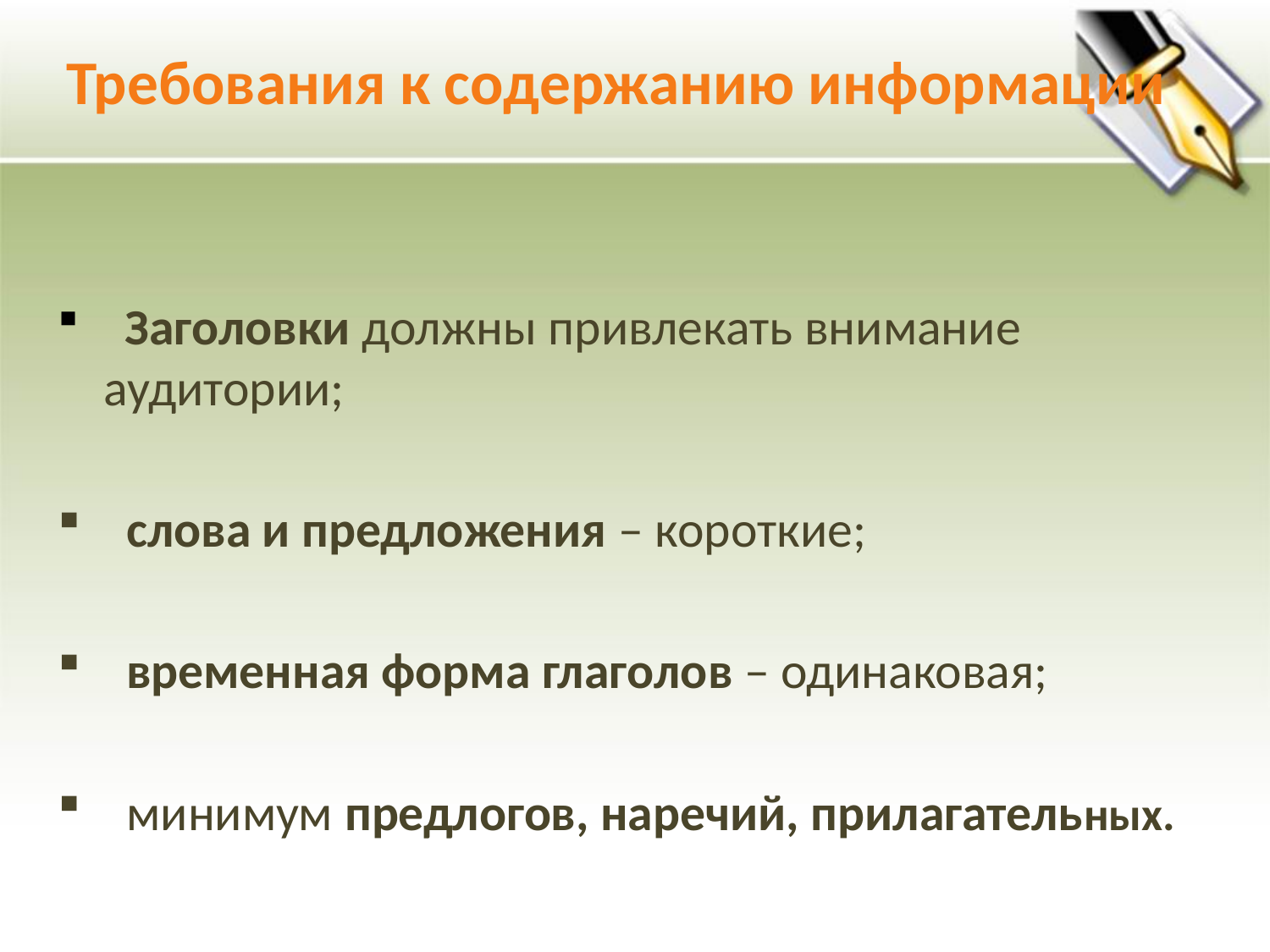

# Требования к содержанию информации

  Заголовки должны привлекать внимание      аудитории;

  слова и предложения – короткие;

  временная форма глаголов – одинаковая;

  минимум предлогов, наречий, прилагательных.